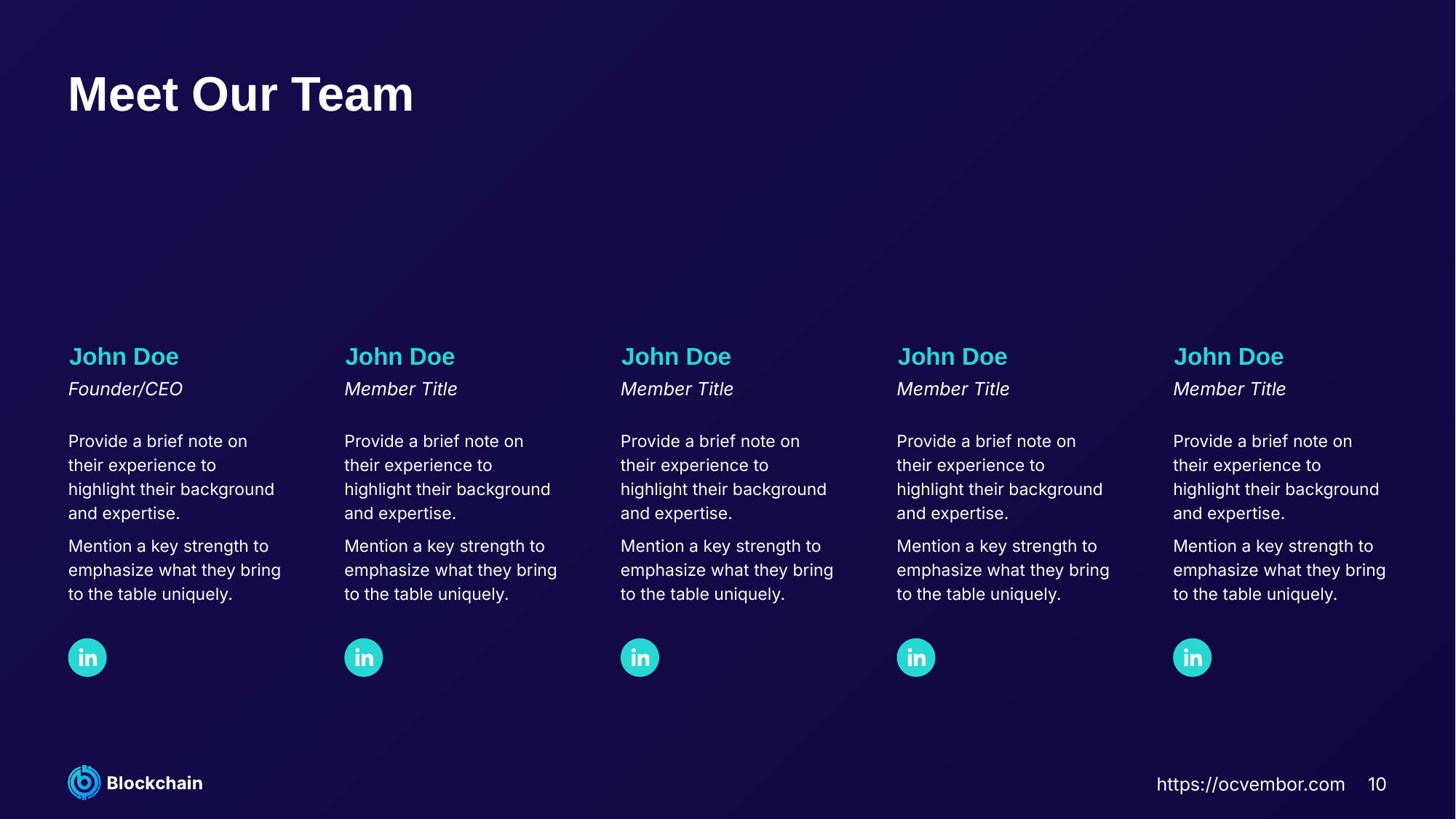

# Meet Our Team

John Doe
John Doe
John Doe
John Doe
John Doe
Founder/CEO
Member Title
Member Title
Member Title
Member Title
Provide a brief note on their experience to highlight their background and expertise.
Mention a key strength to emphasize what they bring to the table uniquely.
Provide a brief note on their experience to highlight their background and expertise.
Mention a key strength to emphasize what they bring to the table uniquely.
Provide a brief note on their experience to highlight their background and expertise.
Mention a key strength to emphasize what they bring to the table uniquely.
Provide a brief note on their experience to highlight their background and expertise.
Mention a key strength to emphasize what they bring to the table uniquely.
Provide a brief note on their experience to highlight their background and expertise.
Mention a key strength to emphasize what they bring to the table uniquely.